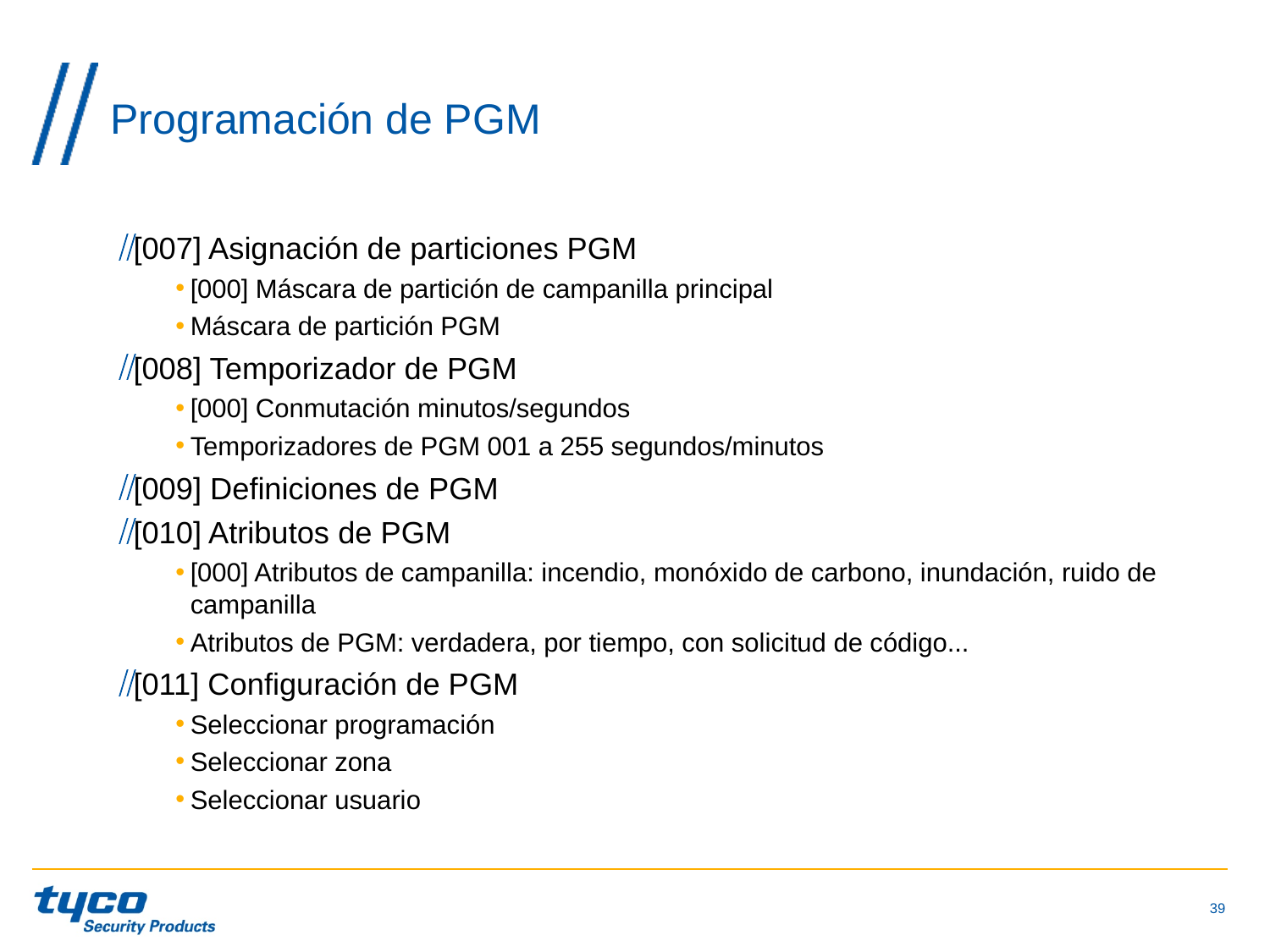

# Programación de PGM
[007] Asignación de particiones PGM
[000] Máscara de partición de campanilla principal
Máscara de partición PGM
[008] Temporizador de PGM
[000] Conmutación minutos/segundos
Temporizadores de PGM 001 a 255 segundos/minutos
[009] Definiciones de PGM
[010] Atributos de PGM
[000] Atributos de campanilla: incendio, monóxido de carbono, inundación, ruido de campanilla
Atributos de PGM: verdadera, por tiempo, con solicitud de código...
[011] Configuración de PGM
Seleccionar programación
Seleccionar zona
Seleccionar usuario
39